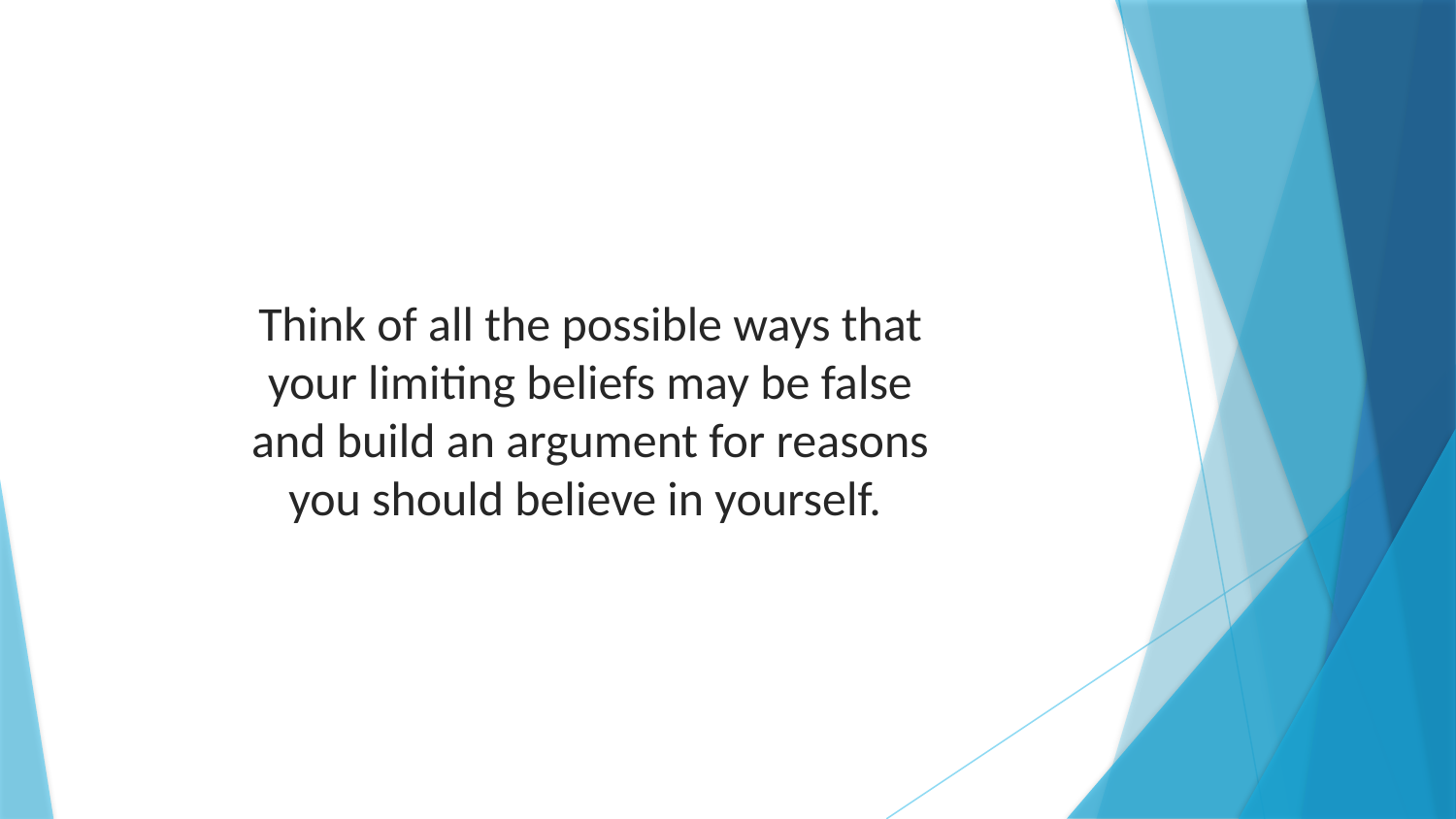

Think of all the possible ways that your limiting beliefs may be false and build an argument for reasons you should believe in yourself.